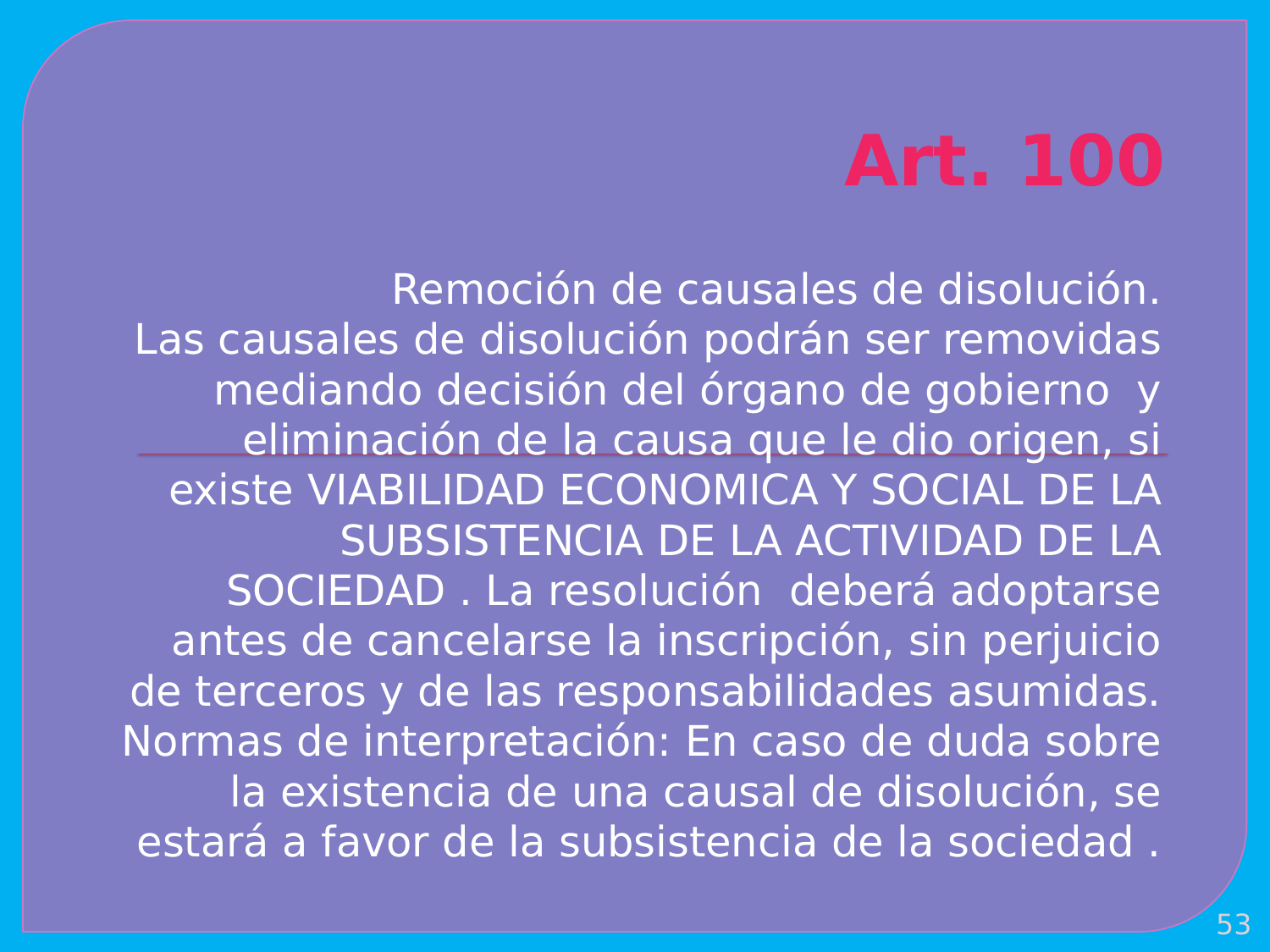

# Art. 100
Remoción de causales de disolución.
Las causales de disolución podrán ser removidas mediando decisión del órgano de gobierno  y eliminación de la causa que le dio origen, si existe VIABILIDAD ECONOMICA Y SOCIAL DE LA SUBSISTENCIA DE LA ACTIVIDAD DE LA SOCIEDAD . La resolución  deberá adoptarse antes de cancelarse la inscripción, sin perjuicio de terceros y de las responsabilidades asumidas.
Normas de interpretación: En caso de duda sobre la existencia de una causal de disolución, se estará a favor de la subsistencia de la sociedad .
53